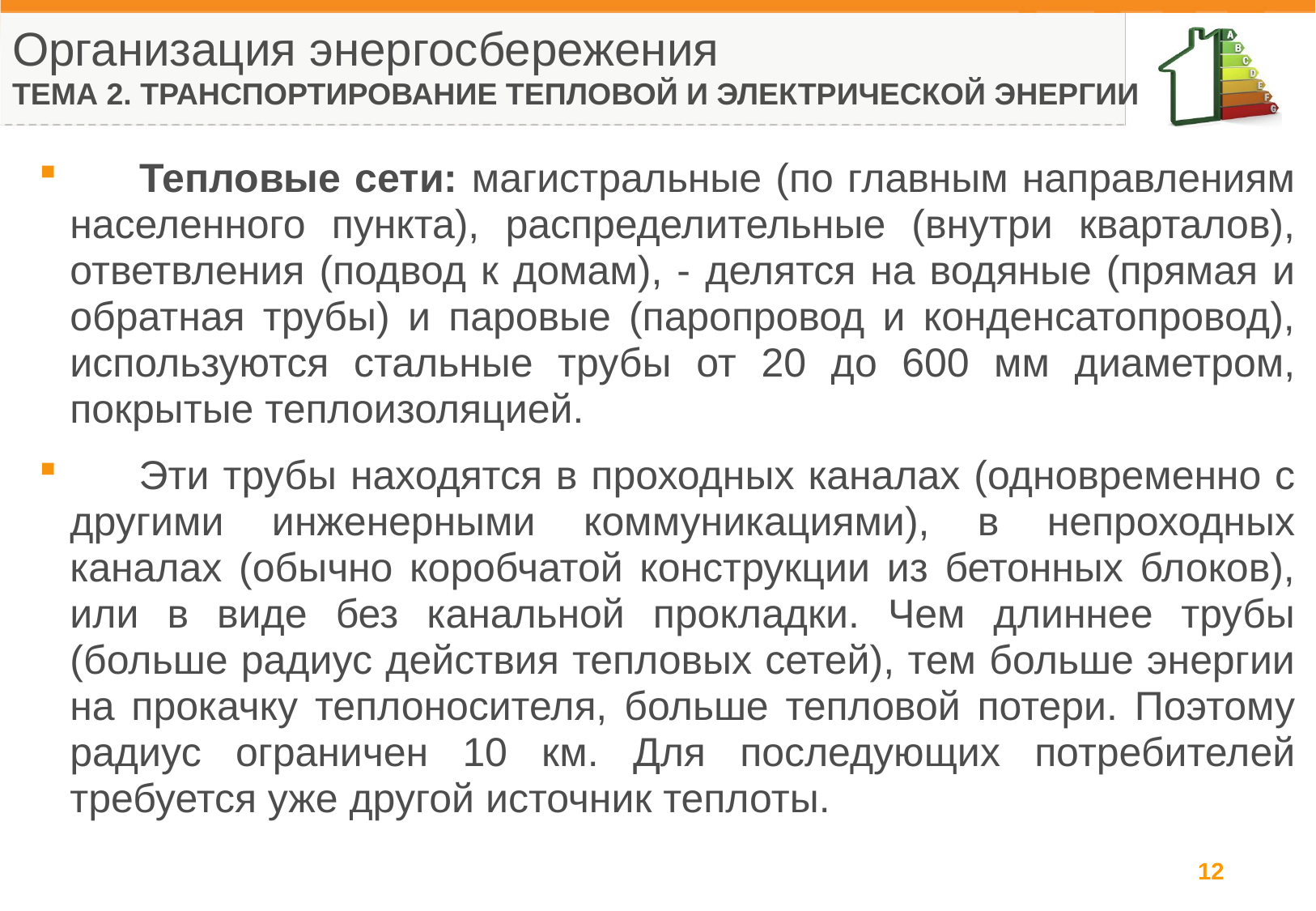

Организация энергосбережения
ТЕМА 2. ТРАНСПОРТИРОВАНИЕ ТЕПЛОВОЙ И ЭЛЕКТРИЧЕСКОЙ ЭНЕРГИИ
     Тепловые сети: магистральные (по главным направлениям населенного пункта), распределительные (внутри кварталов), ответвления (подвод к домам), - делятся на водяные (прямая и обратная трубы) и паровые (паропровод и конденсатопровод), используются стальные трубы от 20 до 600 мм диаметром, покрытые теплоизоляцией.
     Эти трубы находятся в проходных каналах (одновременно с другими инженерными коммуникациями), в непроходных каналах (обычно коробчатой конструкции из бетонных блоков), или в виде без канальной прокладки. Чем длиннее трубы (больше радиус действия тепловых сетей), тем больше энергии на прокачку теплоносителя, больше тепловой потери. Поэтому радиус ограничен 10 км. Для последующих потребителей требуется уже другой источник теплоты.